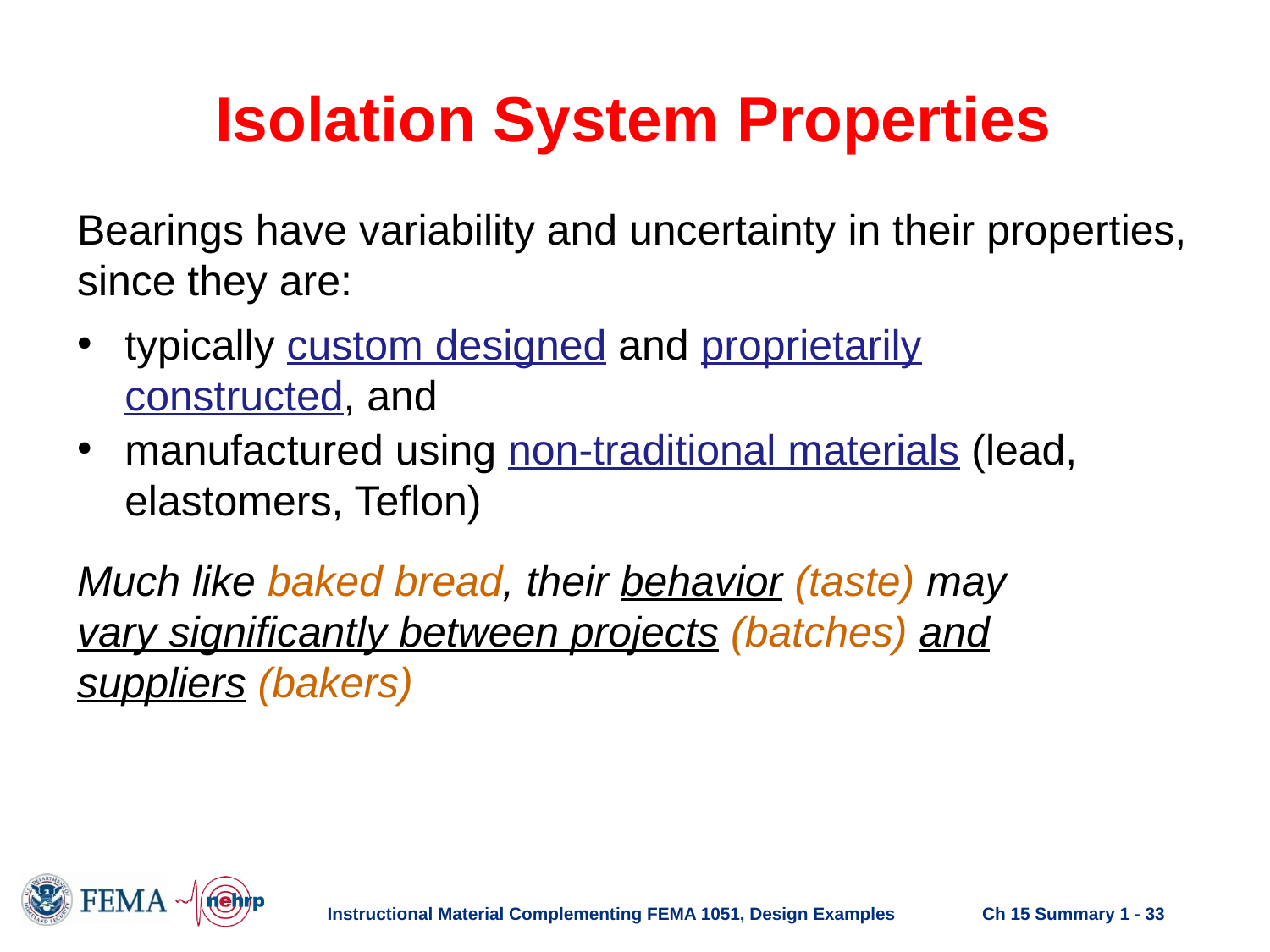

# Isolation System Properties
Bearings have variability and uncertainty in their properties, since they are:
typically custom designed and proprietarily constructed, and
manufactured using non-traditional materials (lead, elastomers, Teflon)

Much like baked bread, their behavior (taste) may vary significantly between projects (batches) and suppliers (bakers)

Instructional Material Complementing FEMA 1051, Design Examples
Ch 15 Summary 1 - 33